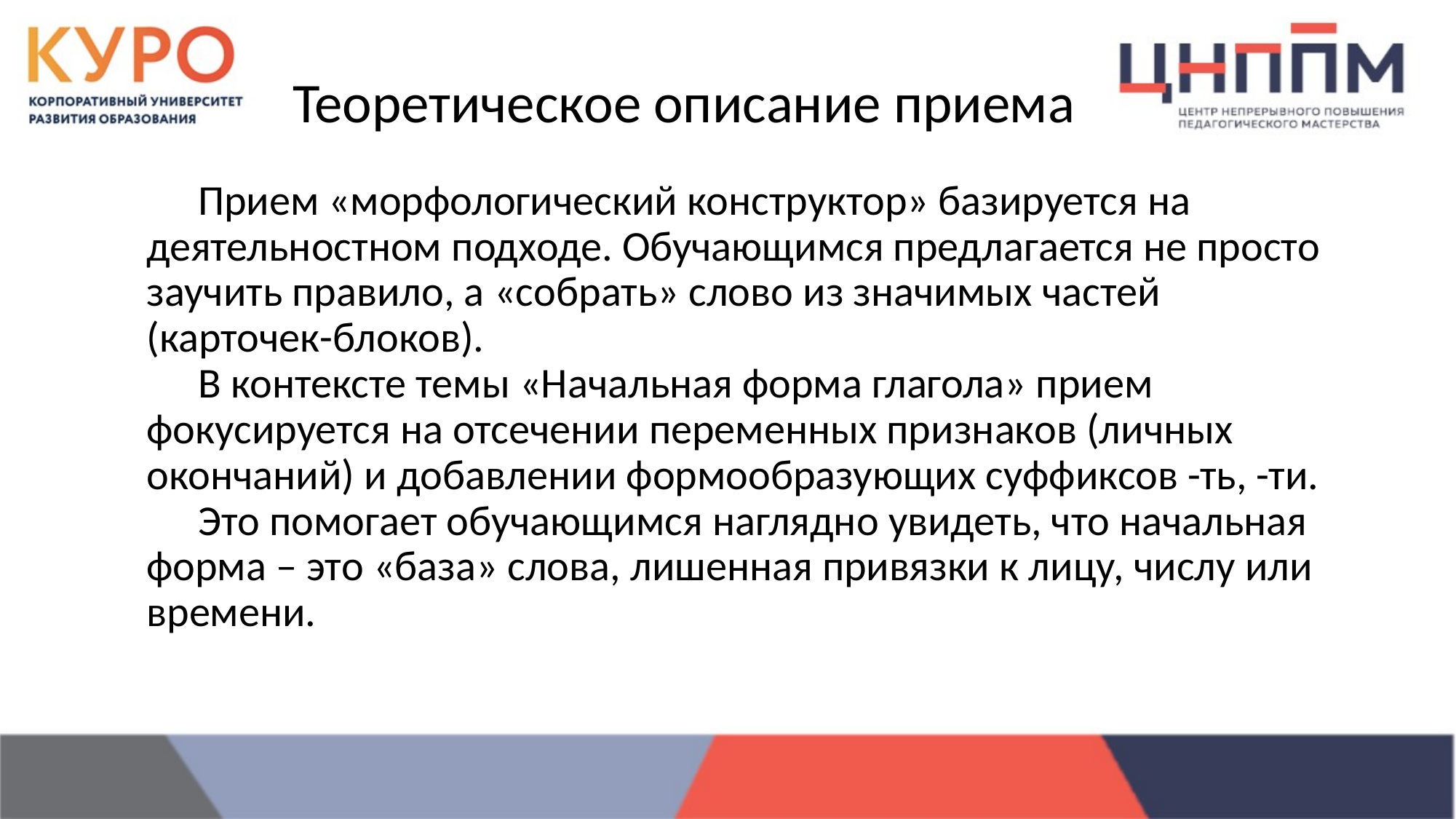

# Теоретическое описание приема
Прием «морфологический конструктор» базируется на деятельностном подходе. Обучающимся предлагается не просто заучить правило, а «собрать» слово из значимых частей (карточек-блоков).
В контексте темы «Начальная форма глагола» прием фокусируется на отсечении переменных признаков (личных окончаний) и добавлении формообразующих суффиксов -ть, -ти.
Это помогает обучающимся наглядно увидеть, что начальная форма – это «база» слова, лишенная привязки к лицу, числу или времени.